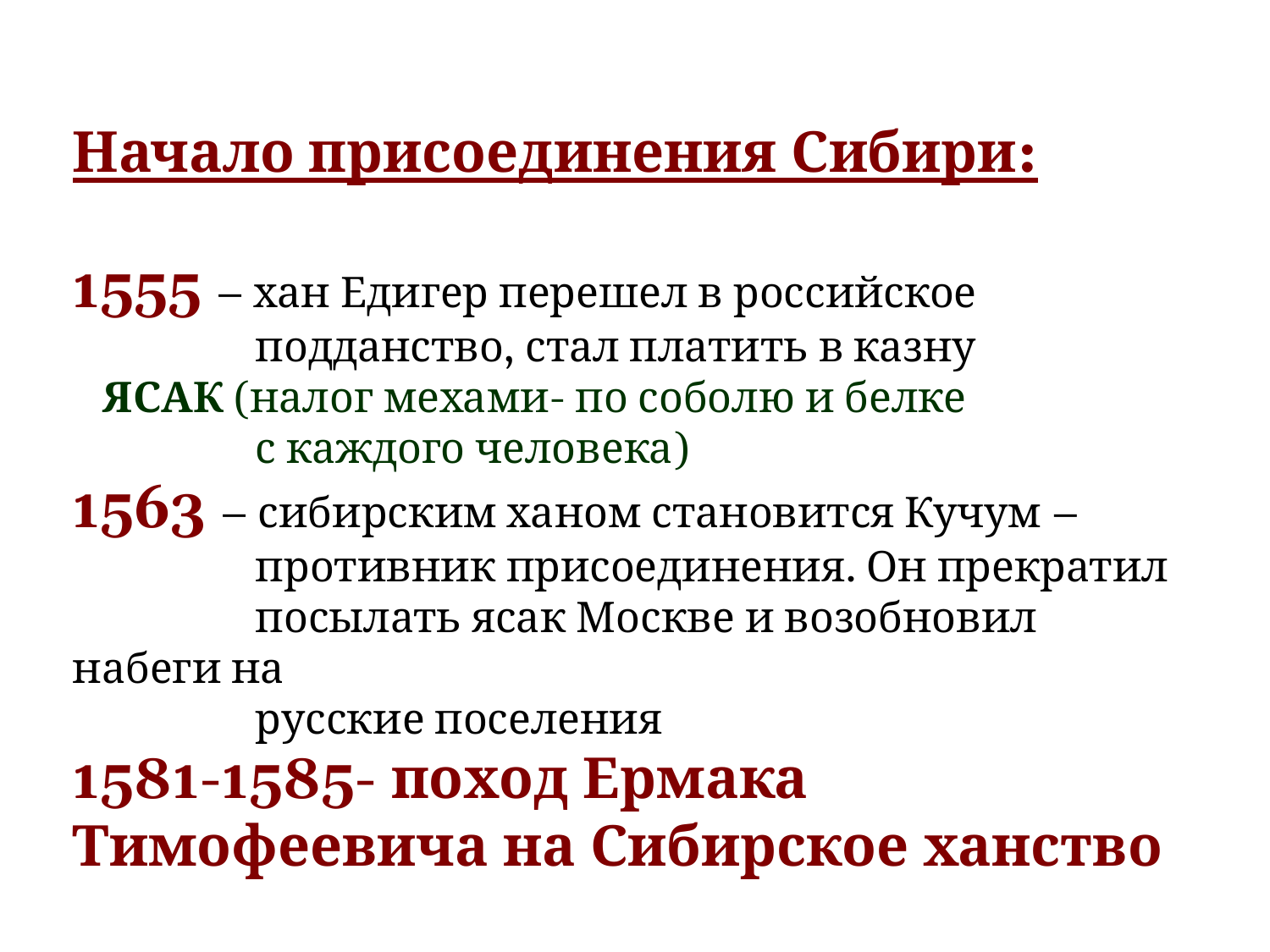

Начало присоединения Сибири:

1555 – хан Едигер перешел в российское
                  подданство, стал платить в казну
   ЯСАК (налог мехами- по соболю и белке
                  с каждого человека)
1563 – сибирским ханом становится Кучум –
                  противник присоединения. Он прекратил
                  посылать ясак Москве и возобновил набеги на
                  русские поселения
1581-1585- поход Ермака Тимофеевича на Сибирское ханство